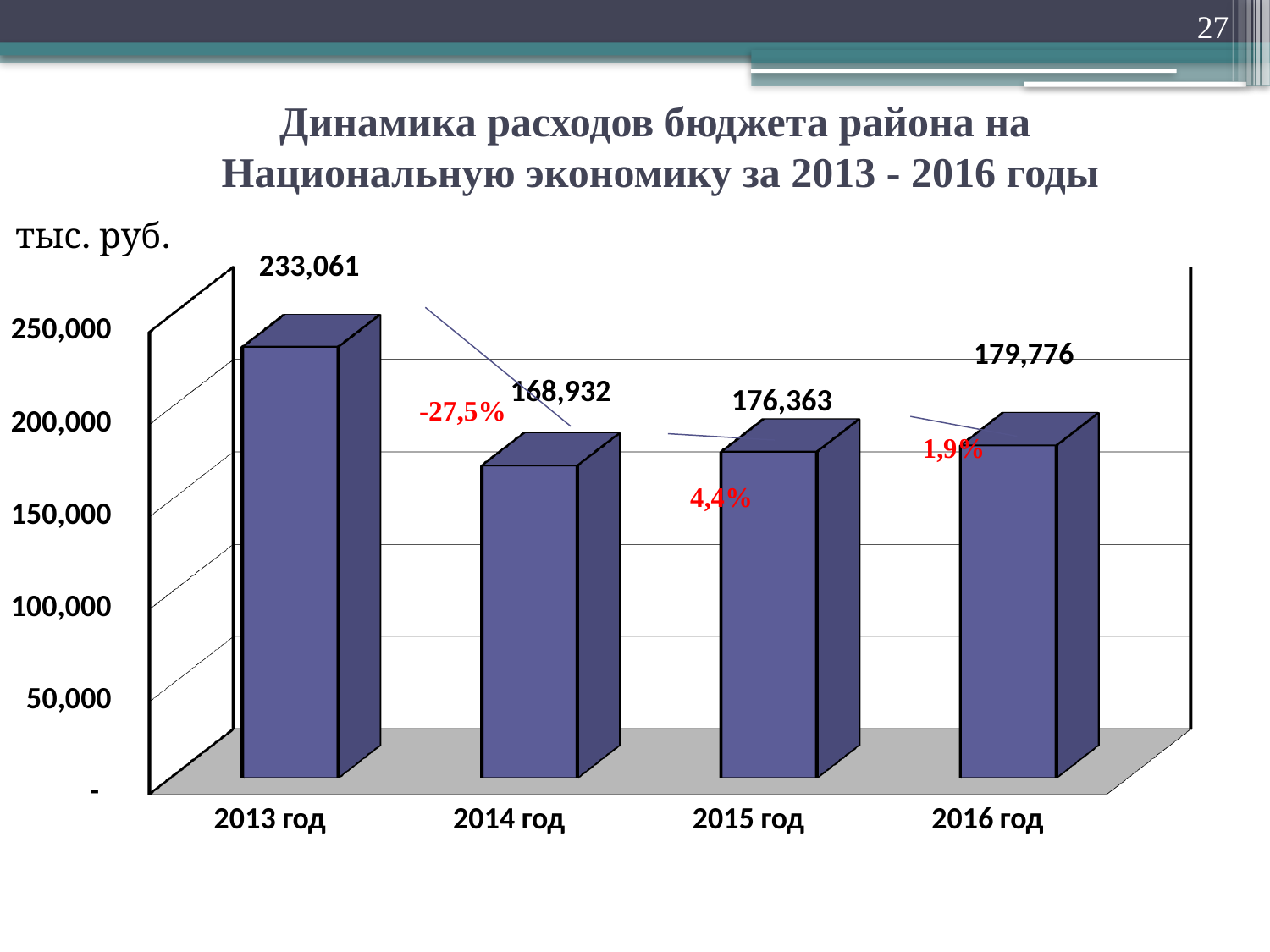

27
# Динамика расходов бюджета района на Национальную экономику за 2013 - 2016 годы
тыс. руб.

[unsupported chart]

-27,5%